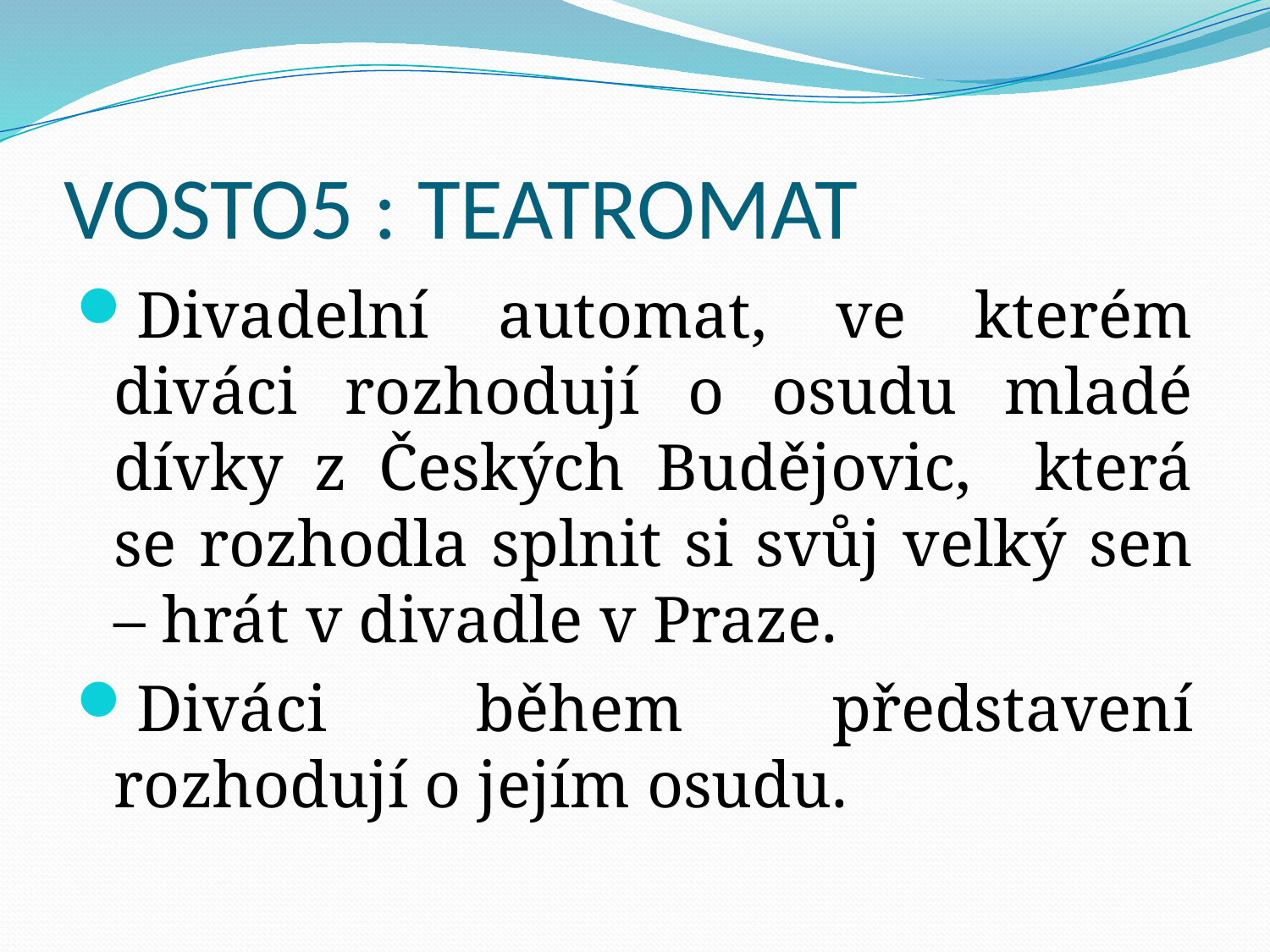

# VOSTO5 : TEATROMAT
Divadelní automat, ve kterém diváci rozhodují o osudu mladé dívky z Českých Budějovic,  která se rozhodla splnit si svůj velký sen – hrát v divadle v Praze.
Diváci během představení rozhodují o jejím osudu.